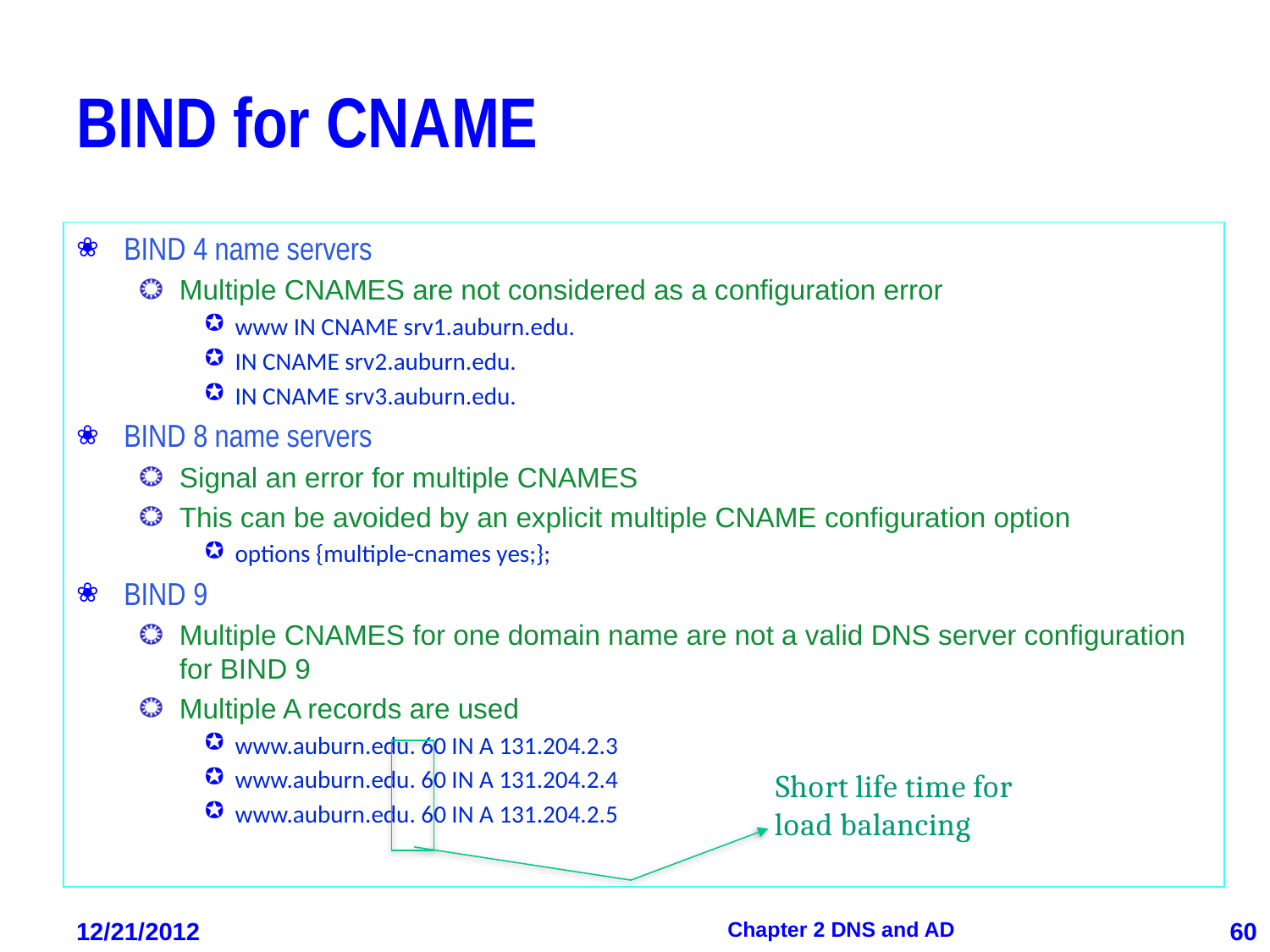

# BIND for CNAME
BIND 4 name servers
Multiple CNAMES are not considered as a configuration error
www IN CNAME srv1.auburn.edu.
IN CNAME srv2.auburn.edu.
IN CNAME srv3.auburn.edu.
BIND 8 name servers
Signal an error for multiple CNAMES
This can be avoided by an explicit multiple CNAME configuration option
options {multiple-cnames yes;};
BIND 9
Multiple CNAMES for one domain name are not a valid DNS server configuration for BIND 9
Multiple A records are used
www.auburn.edu. 60 IN A 131.204.2.3
www.auburn.edu. 60 IN A 131.204.2.4
www.auburn.edu. 60 IN A 131.204.2.5

Short life time for load balancing
12/21/2012
Chapter 2 DNS and AD
60